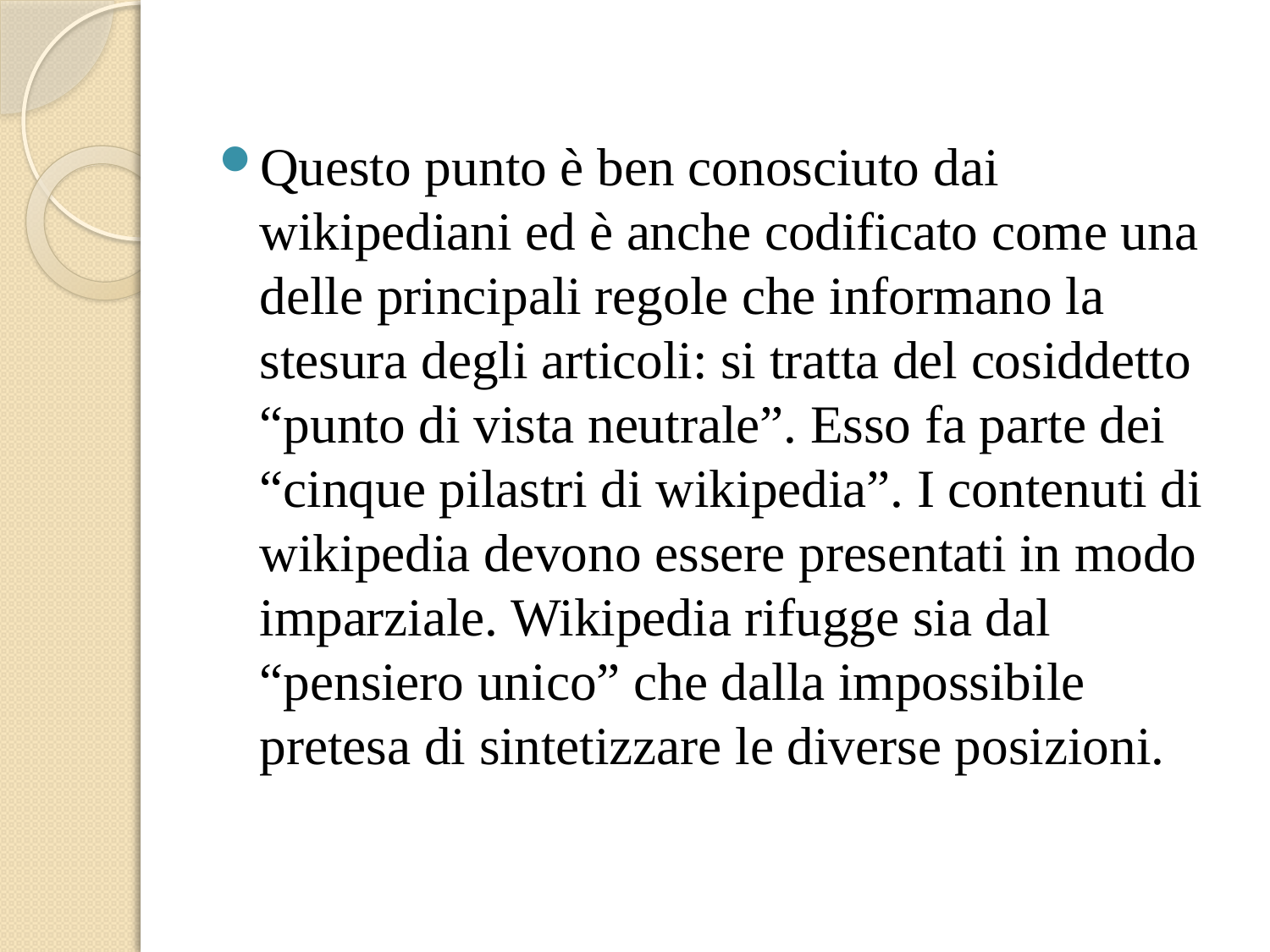

Questo punto è ben conosciuto dai wikipediani ed è anche codificato come una delle principali regole che informano la stesura degli articoli: si tratta del cosiddetto “punto di vista neutrale”. Esso fa parte dei “cinque pilastri di wikipedia”. I contenuti di wikipedia devono essere presentati in modo imparziale. Wikipedia rifugge sia dal “pensiero unico” che dalla impossibile pretesa di sintetizzare le diverse posizioni.